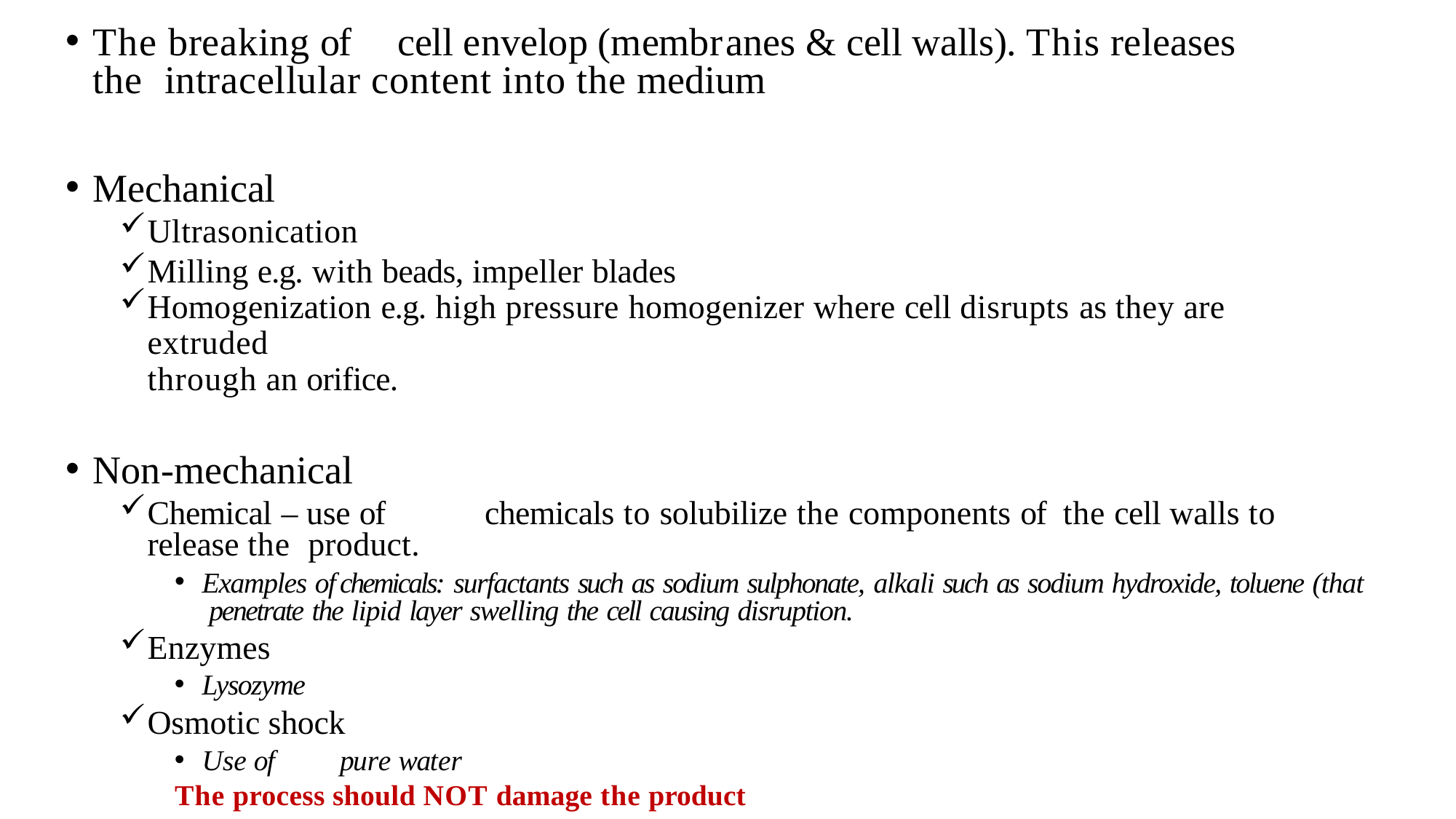

The breaking of	cell envelop (membranes & cell walls). This releases the  intracellular content into the medium

Mechanical
Ultrasonication
Milling e.g. with beads, impeller blades
Homogenization e.g. high pressure homogenizer where cell disrupts as they are extruded
through an orifice.

Non-mechanical
Chemical – use of	chemicals to solubilize the components of	the cell walls to release the  product.
Examples of	chemicals: surfactants such as sodium sulphonate, alkali such as sodium hydroxide, toluene (that  penetrate the lipid layer swelling the cell causing disruption.
Enzymes
Lysozyme
Osmotic shock
Use of	pure water
The process should NOT damage the product